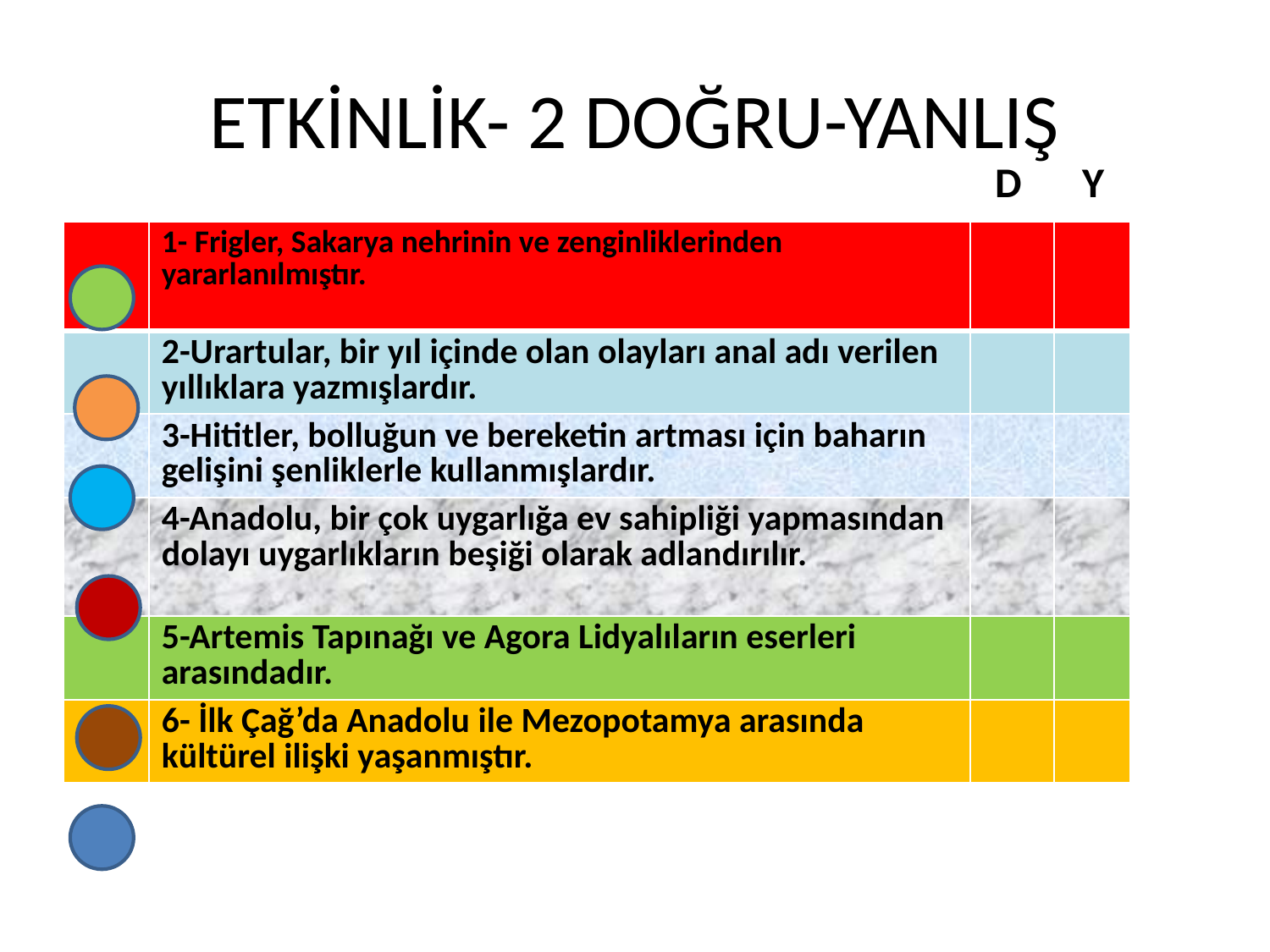

# ETKİNLİK- 2 DOĞRU-YANLIŞ
D
Y
|  | 1- Frigler, Sakarya nehrinin ve zenginliklerinden yararlanılmıştır. |  |  |
| --- | --- | --- | --- |
|  | 2-Urartular, bir yıl içinde olan olayları anal adı verilen yıllıklara yazmışlardır. |  |  |
|  | 3-Hititler, bolluğun ve bereketin artması için baharın gelişini şenliklerle kullanmışlardır. |  |  |
|  | 4-Anadolu, bir çok uygarlığa ev sahipliği yapmasından dolayı uygarlıkların beşiği olarak adlandırılır. |  |  |
|  | 5-Artemis Tapınağı ve Agora Lidyalıların eserleri arasındadır. |  |  |
|  | 6- İlk Çağ’da Anadolu ile Mezopotamya arasında kültürel ilişki yaşanmıştır. |  |  |